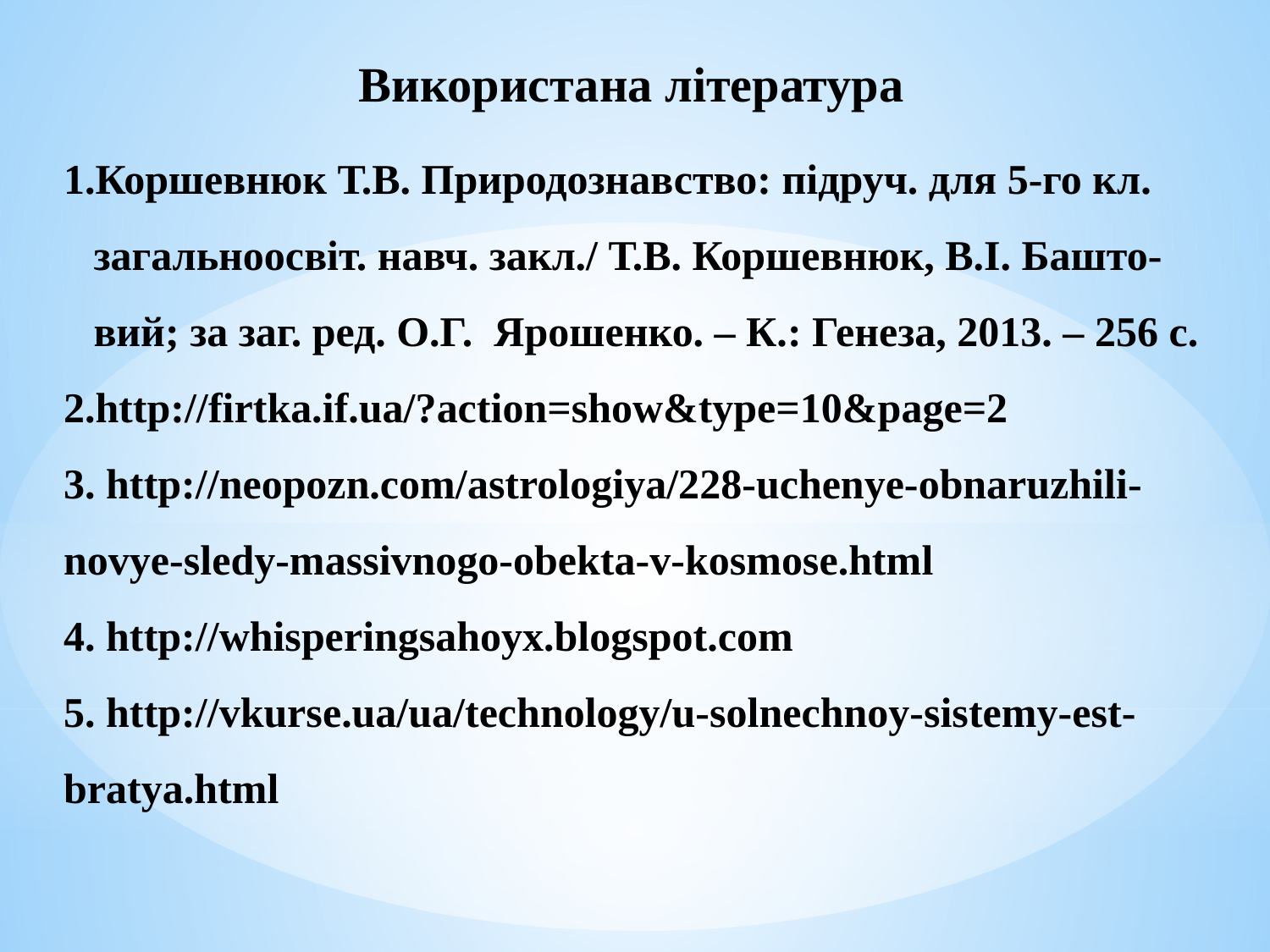

Використана література
Коршевнюк Т.В. Природознавство: підруч. для 5-го кл. загальноосвіт. навч. закл./ Т.В. Коршевнюк, В.І. Башто-вий; за заг. ред. О.Г.  Ярошенко. – К.: Генеза, 2013. – 256 с.
http://firtka.if.ua/?action=show&type=10&page=2
3. http://neopozn.com/astrologiya/228-uchenye-obnaruzhili-novye-sledy-massivnogo-obekta-v-kosmose.html
4. http://whisperingsahoyx.blogspot.com
5. http://vkurse.ua/ua/technology/u-solnechnoy-sistemy-est-bratya.html